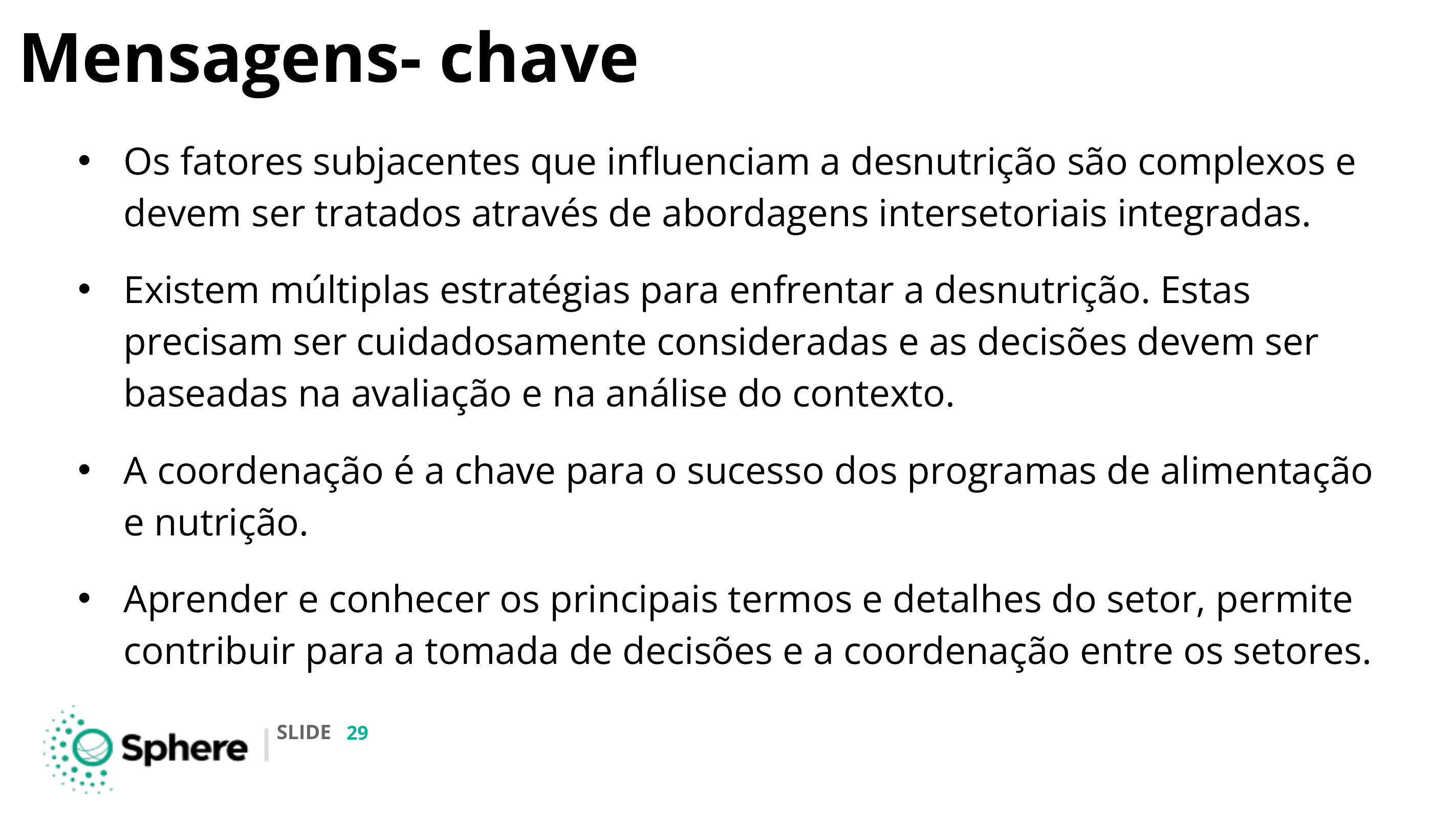

# Mensagens- chave
Os fatores subjacentes que influenciam a desnutrição são complexos e devem ser tratados através de abordagens intersetoriais integradas.
Existem múltiplas estratégias para enfrentar a desnutrição. Estas precisam ser cuidadosamente consideradas e as decisões devem ser baseadas na avaliação e na análise do contexto.
A coordenação é a chave para o sucesso dos programas de alimentação e nutrição.
Aprender e conhecer os principais termos e detalhes do setor, permite contribuir para a tomada de decisões e a coordenação entre os setores.

29